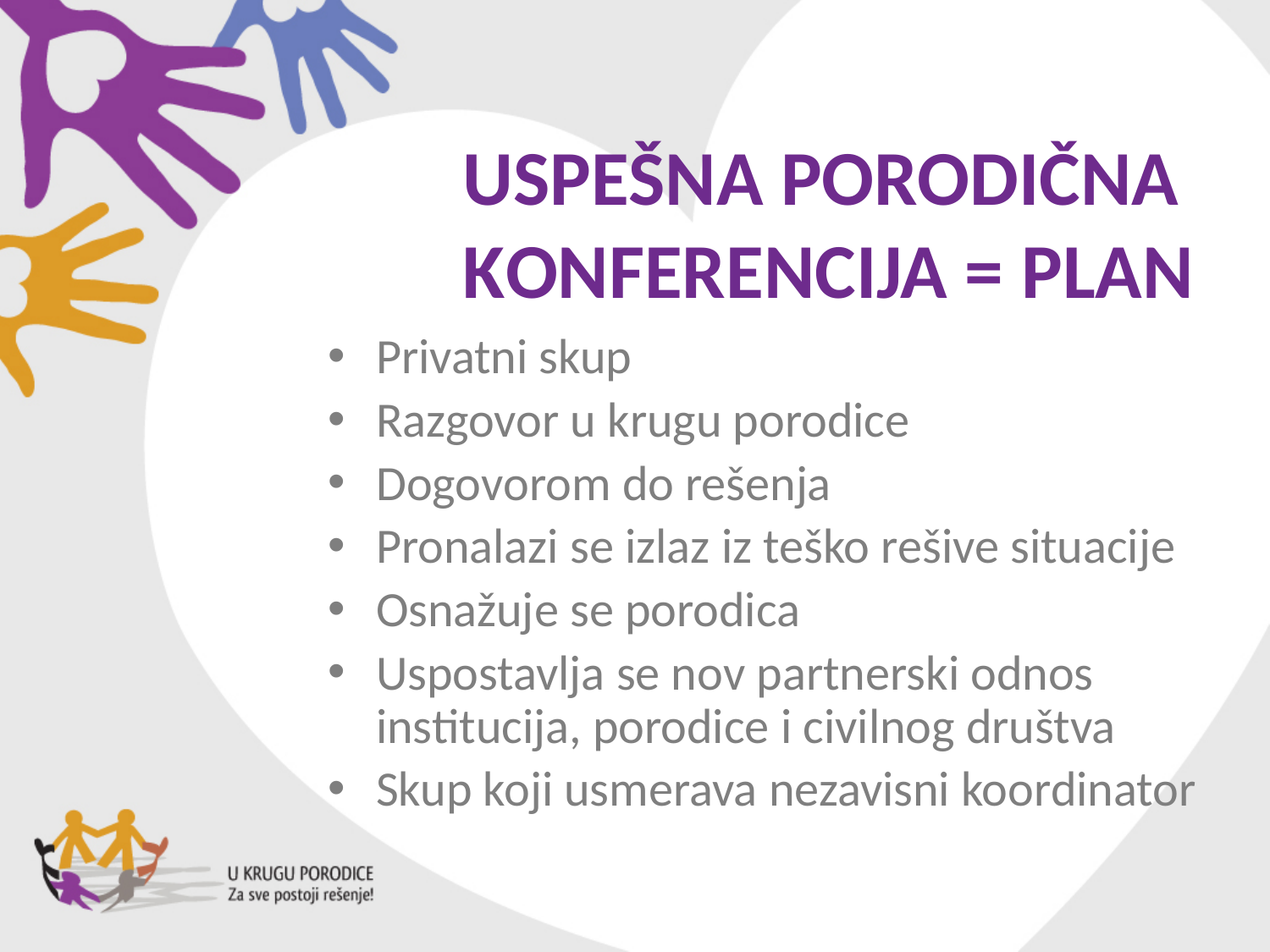

# USPEŠNA PORODIČNA KONFERENCIJA = PLAN
Privatni skup
Razgovor u krugu porodice
Dogovorom do rešenja
Pronalazi se izlaz iz teško rešive situacije
Osnažuje se porodica
Uspostavlja se nov partnerski odnos institucija, porodice i civilnog društva
Skup koji usmerava nezavisni koordinator